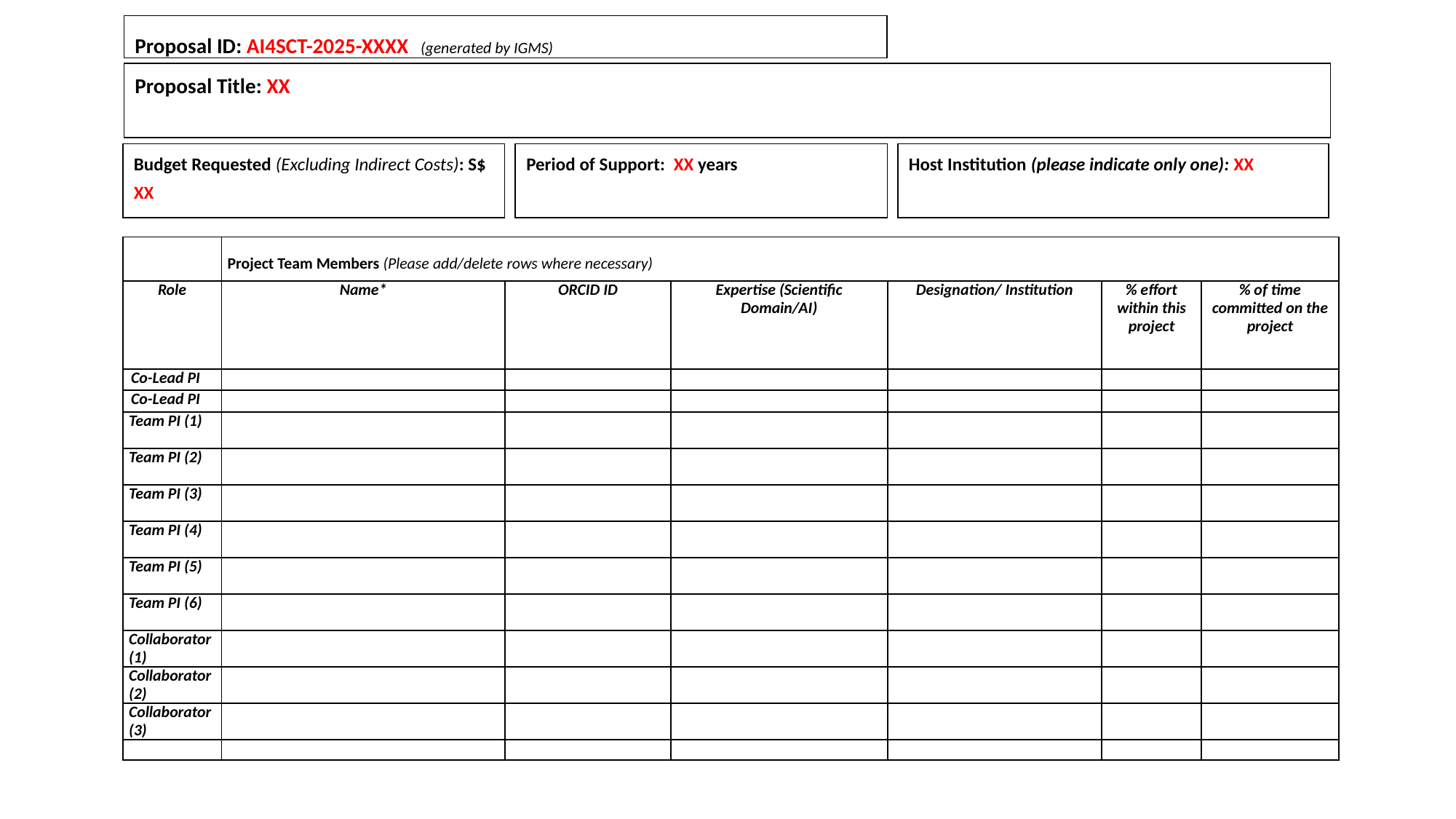

Proposal ID: AI4SCT-2025-XXXX  (generated by IGMS)

Proposal Title: XX

Budget Requested (Excluding Indirect Costs): S$ XX
Period of Support:  XX years
Host Institution (please indicate only one): XX

|  | Project Team Members (Please add/delete rows where necessary) |  |  |  |  |  |
| --- | --- | --- | --- | --- | --- | --- |
| Role | Name\* | ORCID ID | Expertise (Scientific Domain/AI) | Designation/ Institution | % effort within this project | % of time committed on the project |
| Co-Lead PI |  |  |  |  |  |  |
| Co-Lead PI |  |  |  |  |  |  |
| Team PI (1) |  |  |  |  |  |  |
| Team PI (2) |  |  |  |  |  |  |
| Team PI (3) |  |  |  |  |  |  |
| Team PI (4) |  |  |  |  |  |  |
| Team PI (5) |  |  |  |  |  |  |
| Team PI (6) |  |  |  |  |  |  |
| Collaborator (1) |  |  |  |  |  |  |
| Collaborator (2) |  |  |  |  |  |  |
| Collaborator (3) |  |  |  |  |  |  |
|  |  |  |  |  |  |  |